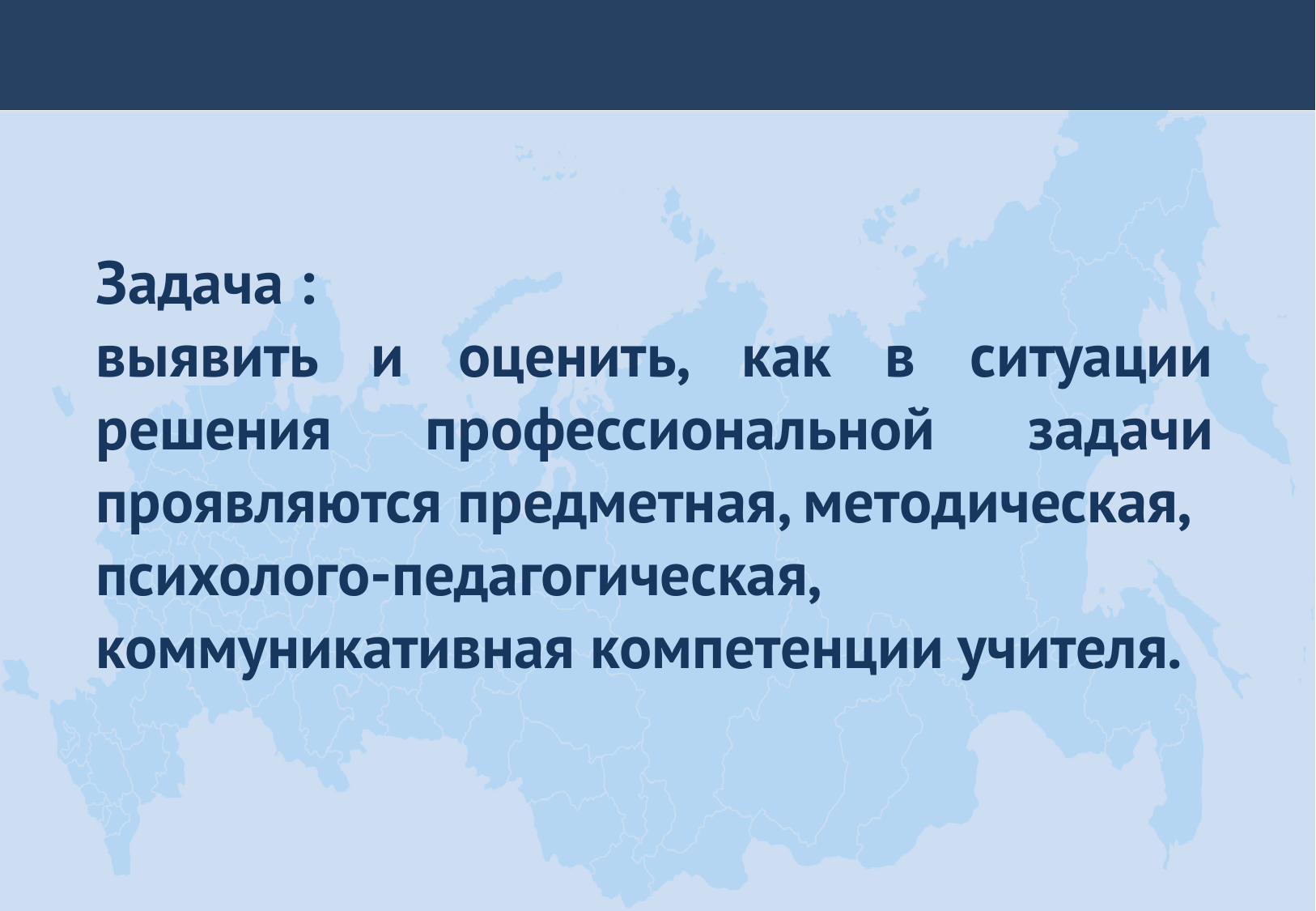

Организация  проведения
федерального этапа Конкурса
ЦЕНТР РЕАЛИЗАЦИИ
ГОСУДАРСТВЕННОЙ ОБРАЗОВАТЕЛЬНОЙ
ПОЛИТИКИ  И ИНФОРМАЦИОННЫХ
ТЕХНОЛОГИЙ

Задача :
выявить и оценить, как в ситуации решения профессиональной задачи проявляются предметная, методическая,
психолого-педагогическая, коммуникативная компетенции учителя.